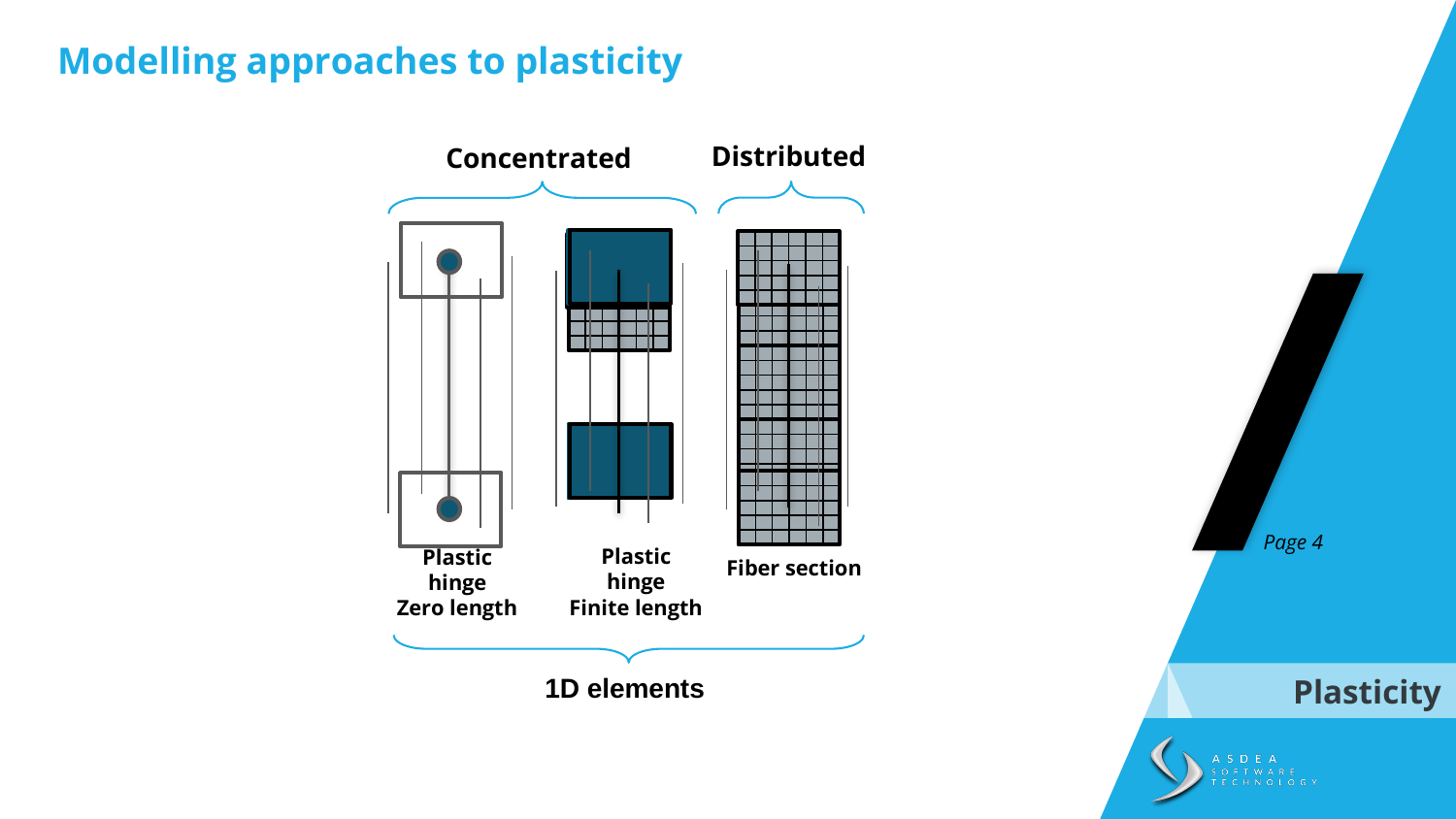

Modelling approaches to plasticity

Distributed
Concentrated

Page 4
Plastic
hinge
Finite length
Plastic
hinge
Zero length
Fiber section

Plasticity
1D elements